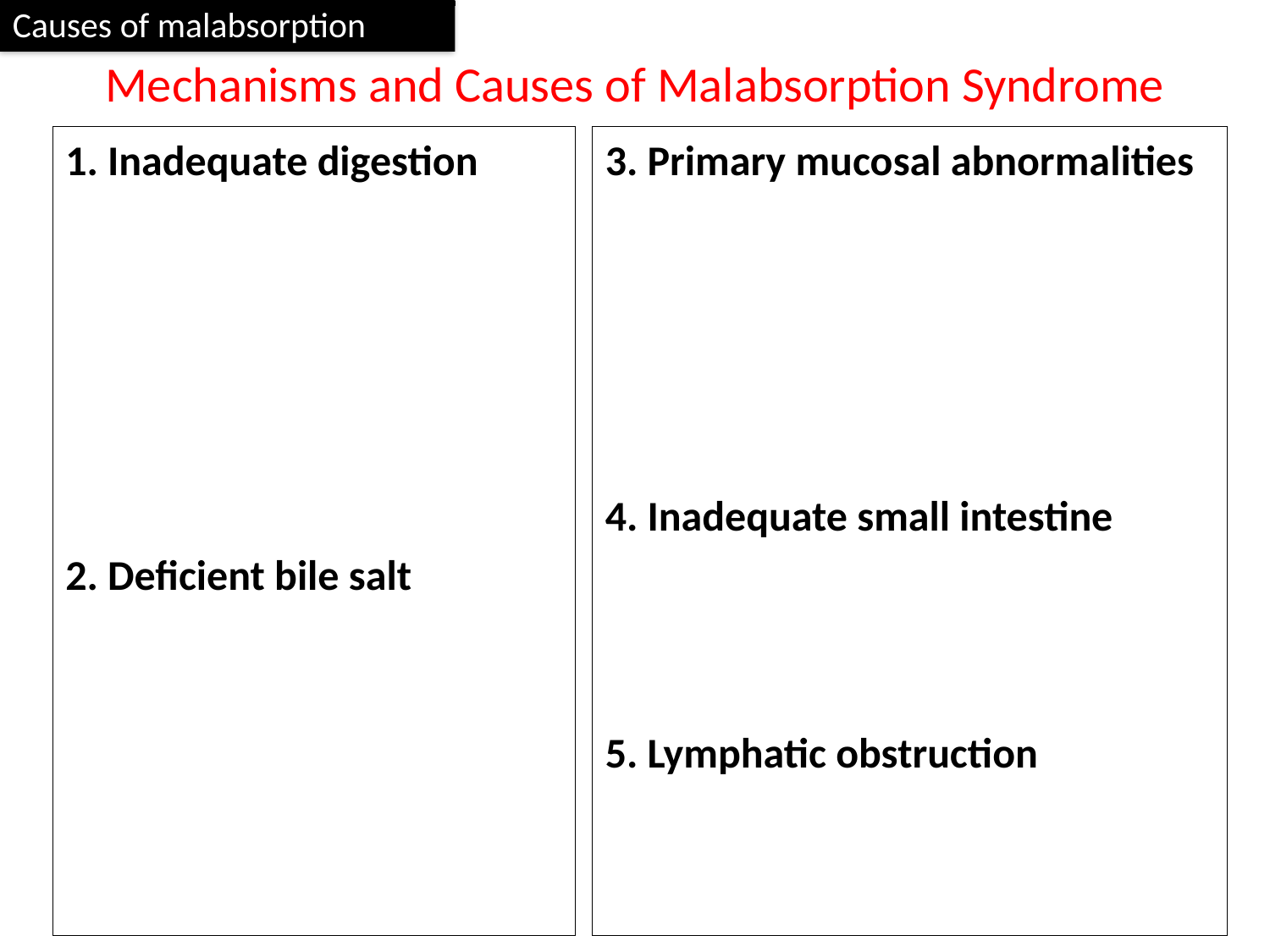

Causes of malabsorption
# Mechanisms and Causes of Malabsorption Syndrome
1. Inadequate digestion

2. Deficient bile salt

3. Primary mucosal abnormalities

4. Inadequate small intestine

5. Lymphatic obstruction